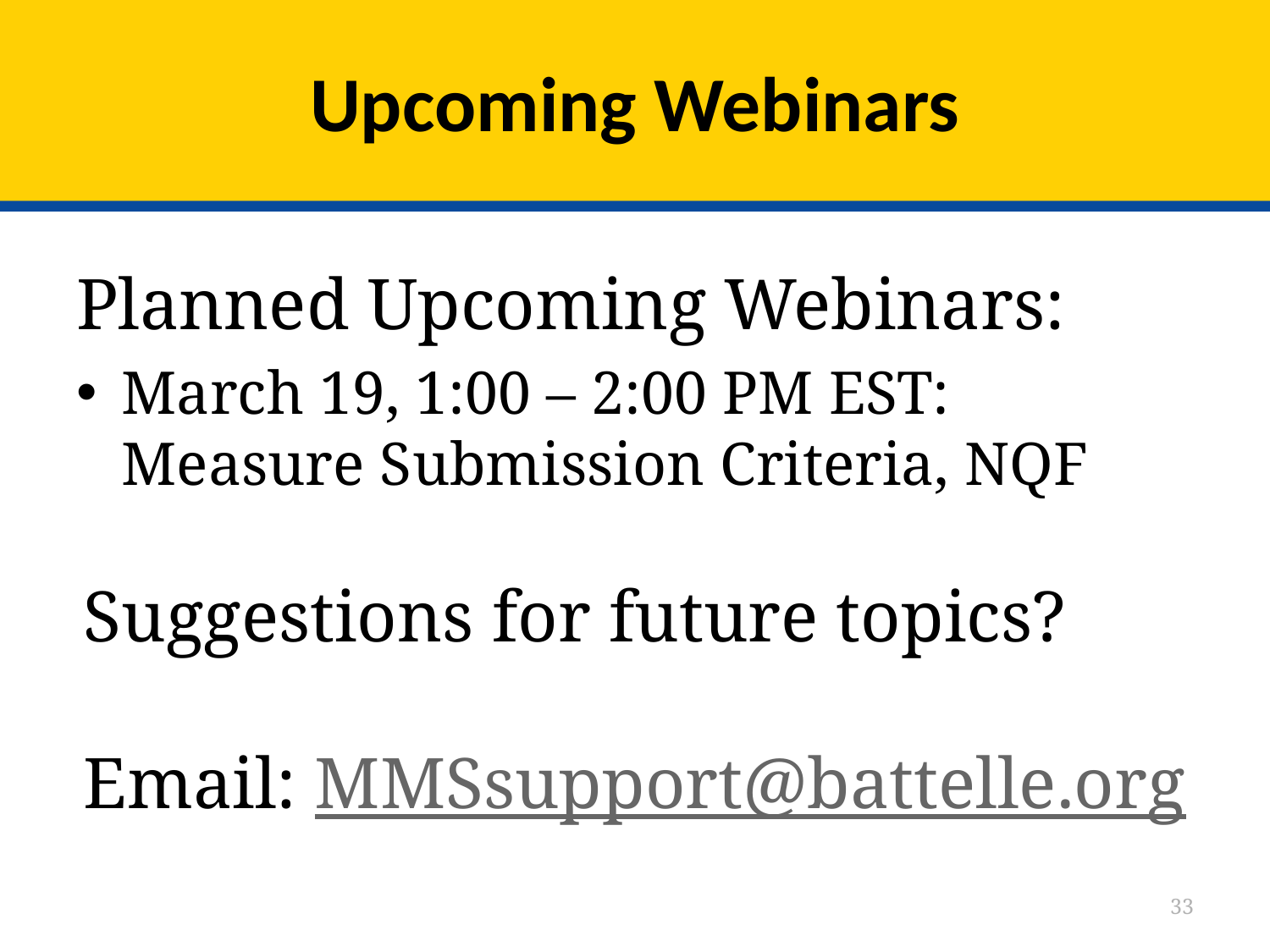

# Upcoming Webinars
Planned Upcoming Webinars:
March 19, 1:00 – 2:00 PM EST: Measure Submission Criteria, NQF

Suggestions for future topics?

Email: MMSsupport@battelle.org
33